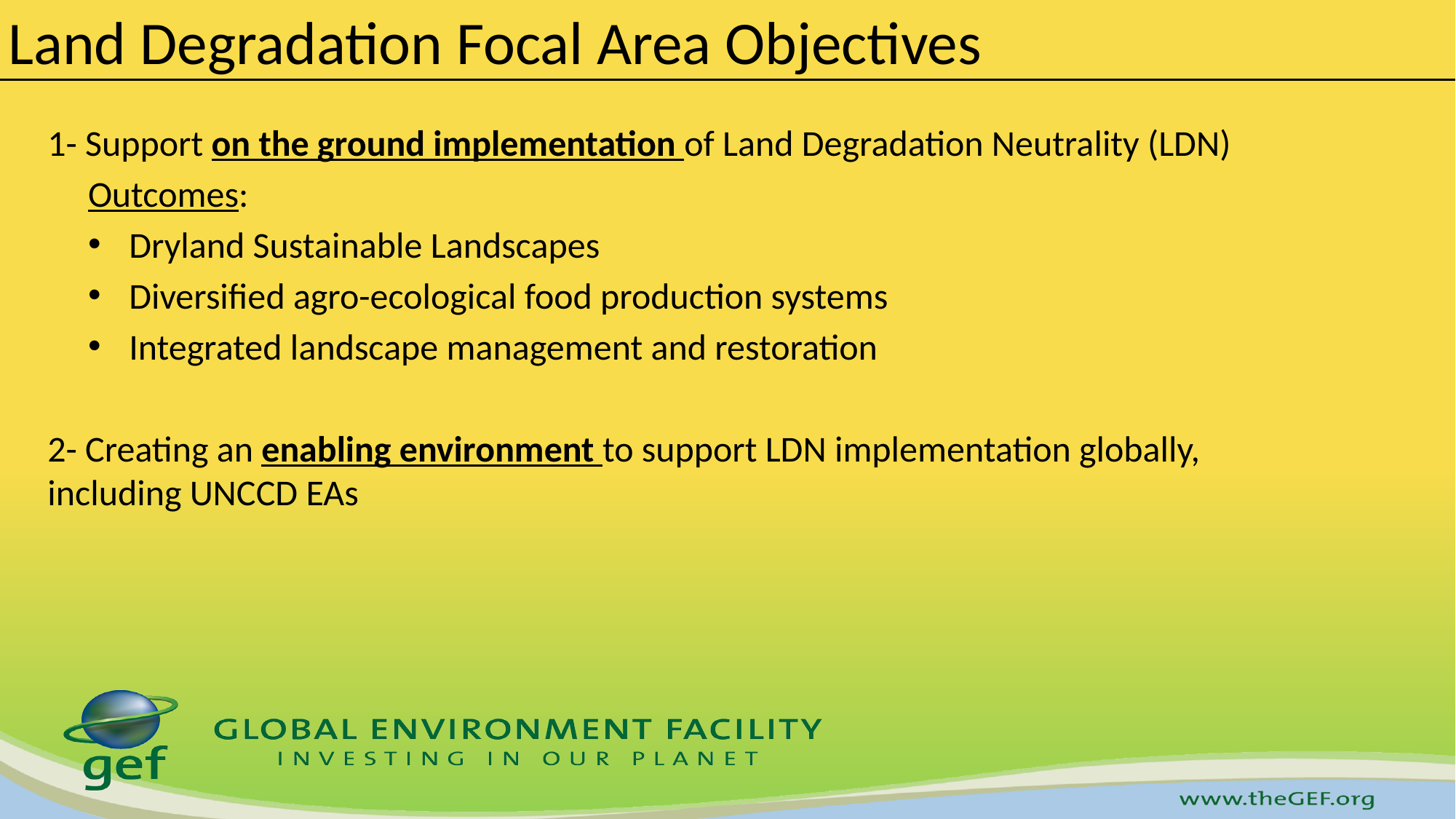

# Land Degradation Focal Area Objectives
1- Support on the ground implementation of Land Degradation Neutrality (LDN)
Outcomes:
Dryland Sustainable Landscapes
Diversified agro-ecological food production systems
Integrated landscape management and restoration

2- Creating an enabling environment to support LDN implementation globally, including UNCCD EAs